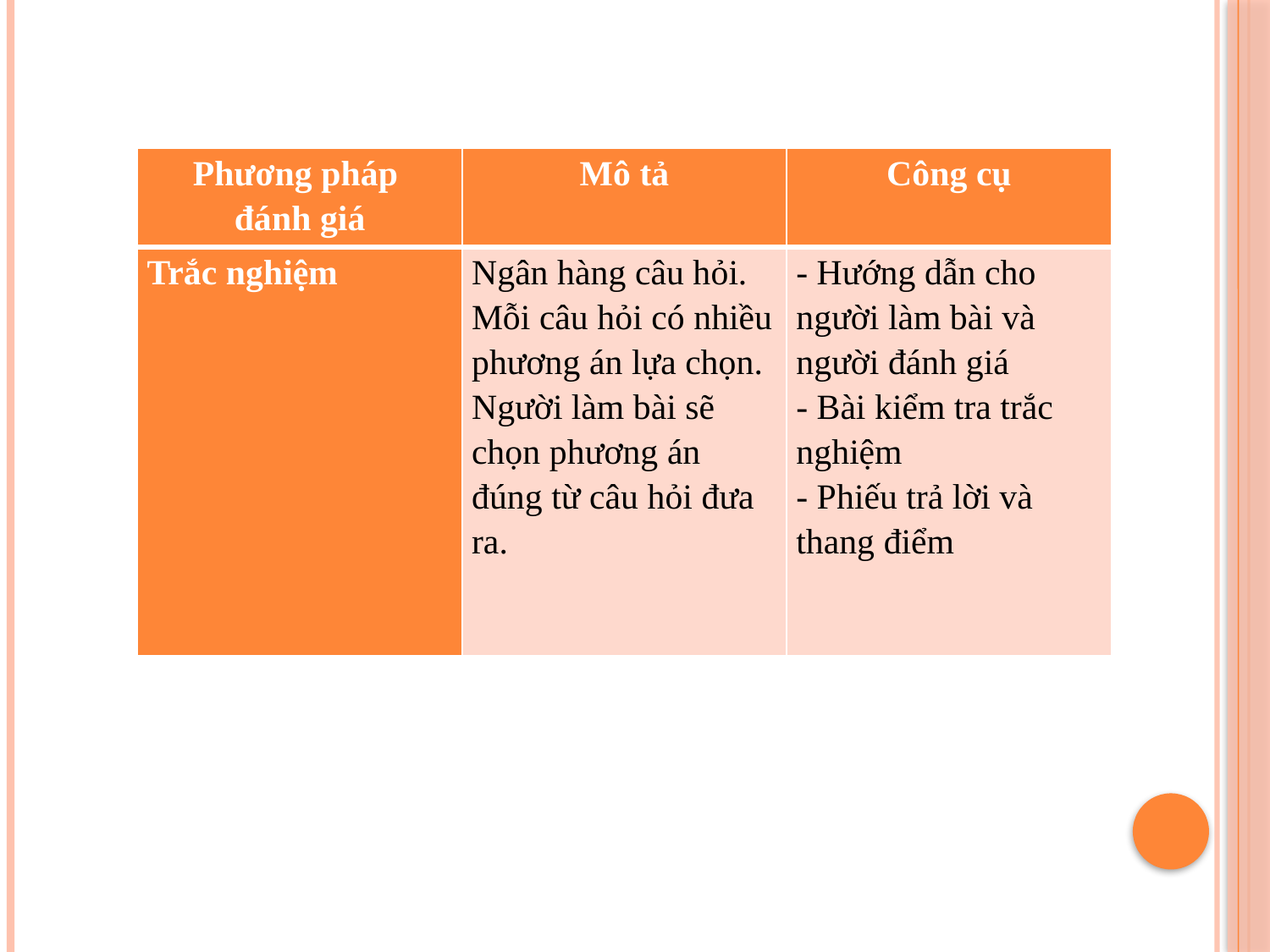

| Phương pháp đánh giá | Mô tả | Công cụ |
| --- | --- | --- |
| Trắc nghiệm | Ngân hàng câu hỏi. Mỗi câu hỏi có nhiều phương án lựa chọn. Người làm bài sẽ chọn phương án đúng từ câu hỏi đưa ra. | - Hướng dẫn cho người làm bài và người đánh giá - Bài kiểm tra trắc nghiệm - Phiếu trả lời và thang điểm |